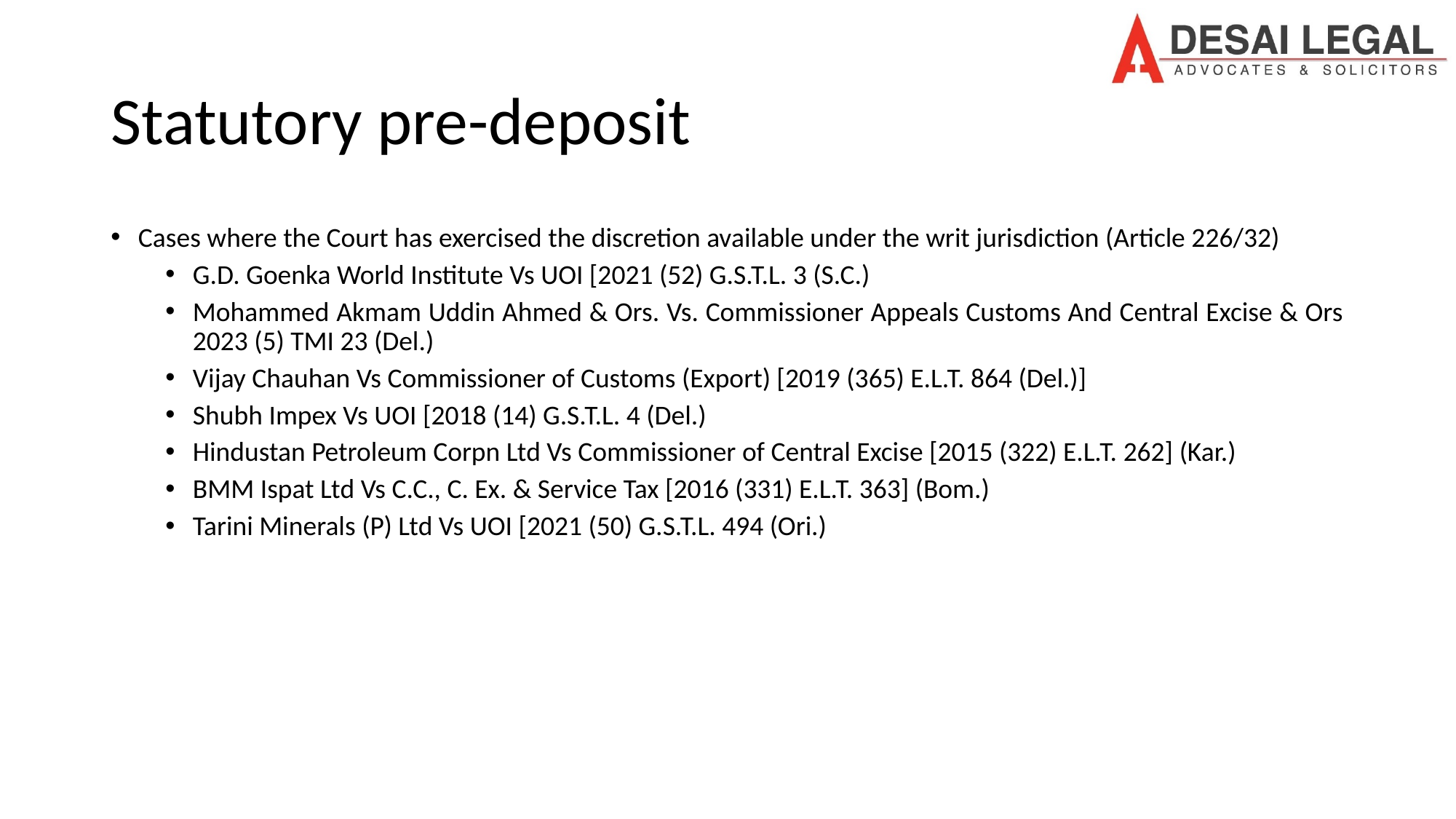

# Statutory pre-deposit
Cases where the Court has exercised the discretion available under the writ jurisdiction (Article 226/32)
G.D. Goenka World Institute Vs UOI [2021 (52) G.S.T.L. 3 (S.C.)
Mohammed Akmam Uddin Ahmed & Ors. Vs. Commissioner Appeals Customs And Central Excise & Ors 2023 (5) TMI 23 (Del.)
Vijay Chauhan Vs Commissioner of Customs (Export) [2019 (365) E.L.T. 864 (Del.)]
Shubh Impex Vs UOI [2018 (14) G.S.T.L. 4 (Del.)
Hindustan Petroleum Corpn Ltd Vs Commissioner of Central Excise [2015 (322) E.L.T. 262] (Kar.)
BMM Ispat Ltd Vs C.C., C. Ex. & Service Tax [2016 (331) E.L.T. 363] (Bom.)
Tarini Minerals (P) Ltd Vs UOI [2021 (50) G.S.T.L. 494 (Ori.)